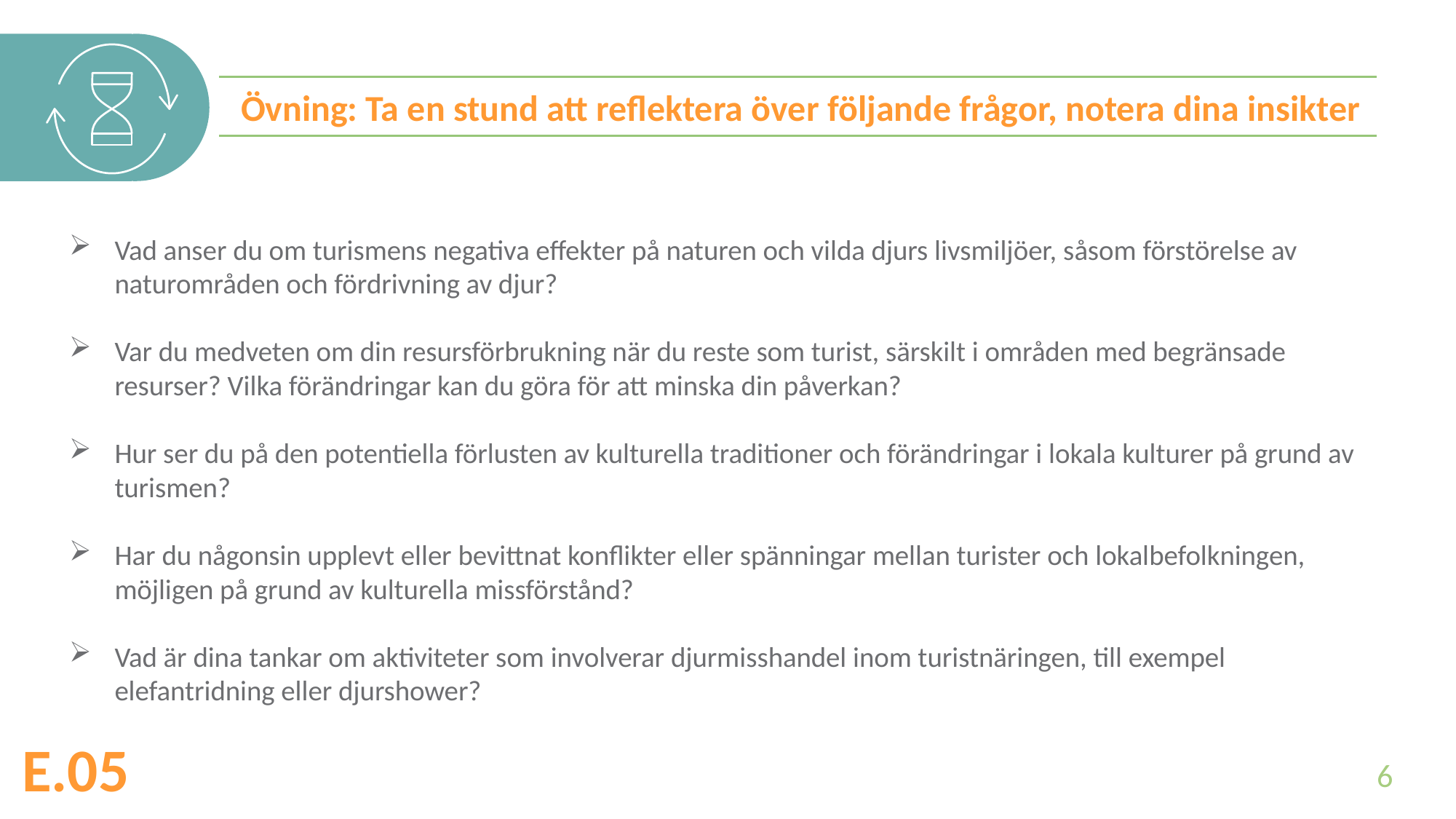

Övning: Ta en stund att reflektera över följande frågor, notera dina insikter

Vad anser du om turismens negativa effekter på naturen och vilda djurs livsmiljöer, såsom förstörelse av naturområden och fördrivning av djur?

Var du medveten om din resursförbrukning när du reste som turist, särskilt i områden med begränsade resurser? Vilka förändringar kan du göra för att minska din påverkan?

Hur ser du på den potentiella förlusten av kulturella traditioner och förändringar i lokala kulturer på grund av turismen?

Har du någonsin upplevt eller bevittnat konflikter eller spänningar mellan turister och lokalbefolkningen, möjligen på grund av kulturella missförstånd?

Vad är dina tankar om aktiviteter som involverar djurmisshandel inom turistnäringen, till exempel elefantridning eller djurshower?

6
E.05